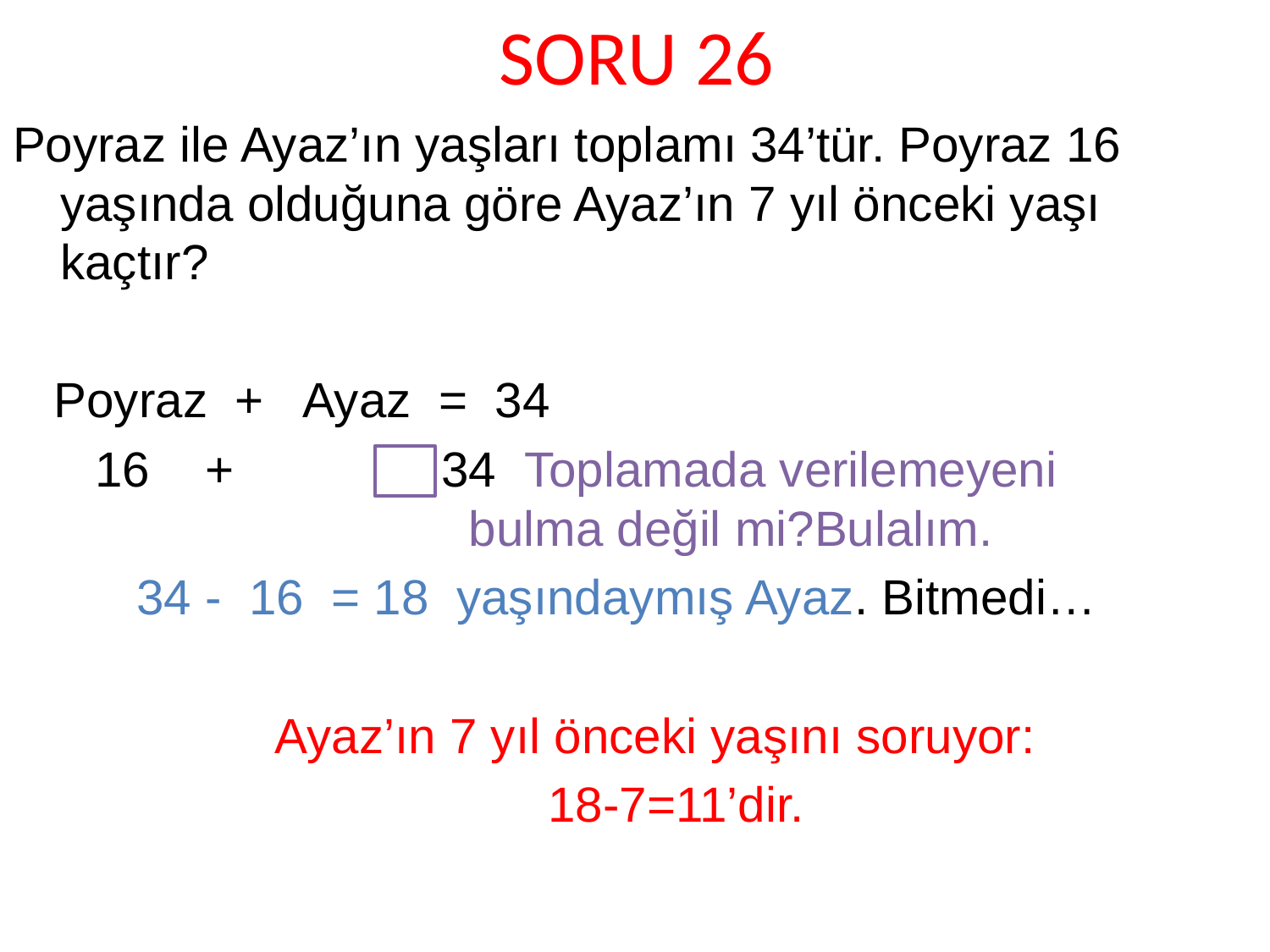

# SORU 26
Poyraz ile Ayaz’ın yaşları toplamı 34’tür. Poyraz 16 yaşında olduğuna göre Ayaz’ın 7 yıl önceki yaşı kaçtır?

   Poyraz  +   Ayaz  =  34
      16    +           =  34  Toplamada verilemeyeni 					  bulma değil mi?Bulalım.
         34 -  16  = 18  yaşındaymış Ayaz. Bitmedi…

   Ayaz’ın 7 yıl önceki yaşını soruyor:
      18-7=11’dir.